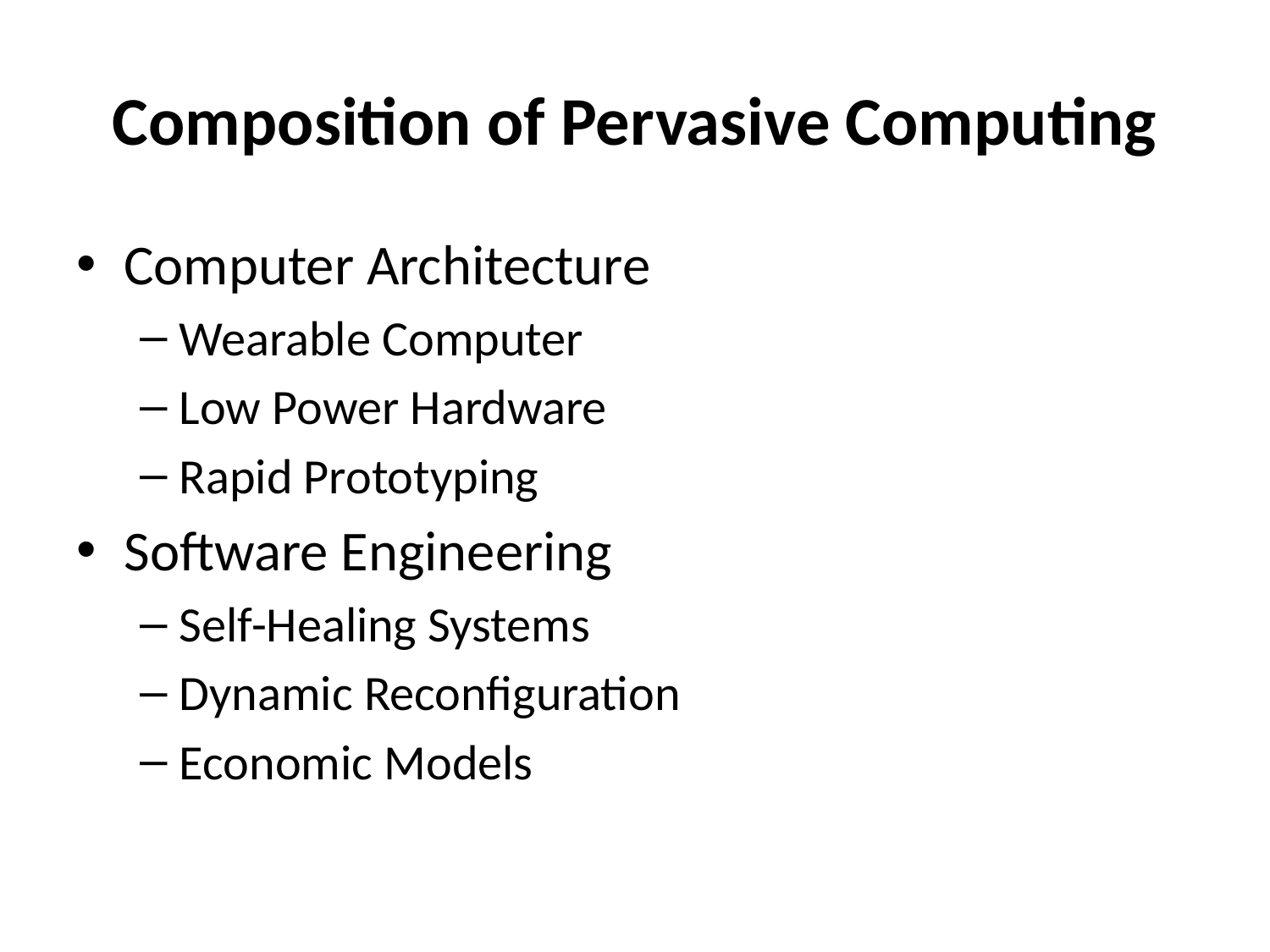

# Composition of Pervasive Computing
Computer Architecture
Wearable Computer
Low Power Hardware
Rapid Prototyping
Software Engineering
Self-Healing Systems
Dynamic Reconfiguration
Economic Models